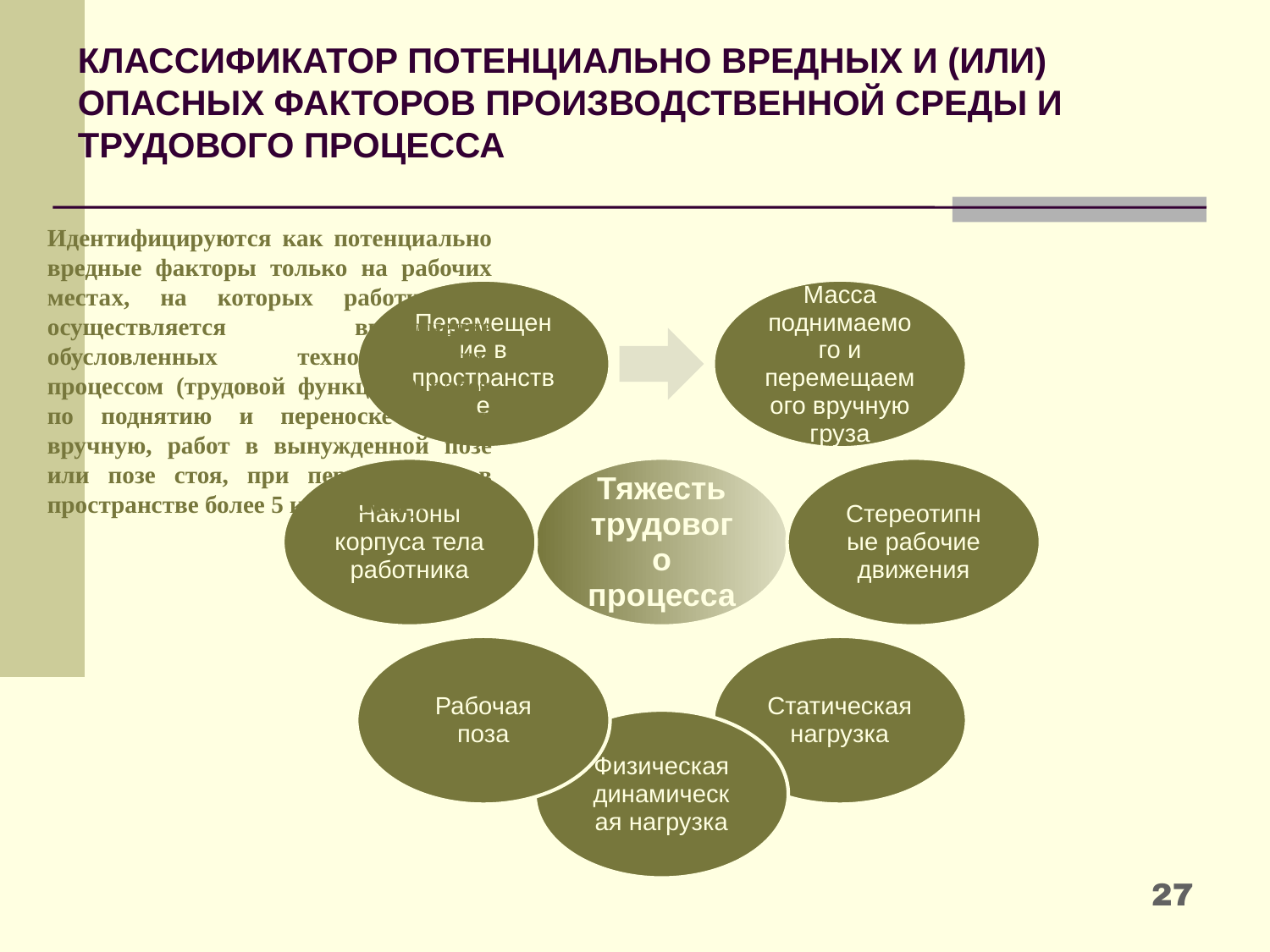

# КЛАССИФИКАТОР ПОТЕНЦИАЛЬНО ВРЕДНЫХ И (ИЛИ) ОПАСНЫХ ФАКТОРОВ ПРОИЗВОДСТВЕННОЙ СРЕДЫ И ТРУДОВОГО ПРОЦЕССА
Тяжесть трудового процесса
Масса поднимаемого и перемещаемого вручную груза
Стереотипные рабочие движения
Статическая нагрузка
Физическая динамическая нагрузка
Рабочая поза
Наклоны корпуса тела работника
Идентифицируются как потенциально вредные факторы только на рабочих местах, на которых работниками осуществляется    выполнение обусловленных технологическим процессом (трудовой функцией) работ по поднятию и переноске грузов вручную, работ в вынужденной позе или позе стоя, при перемещении в пространстве более 5 км за смену.
27